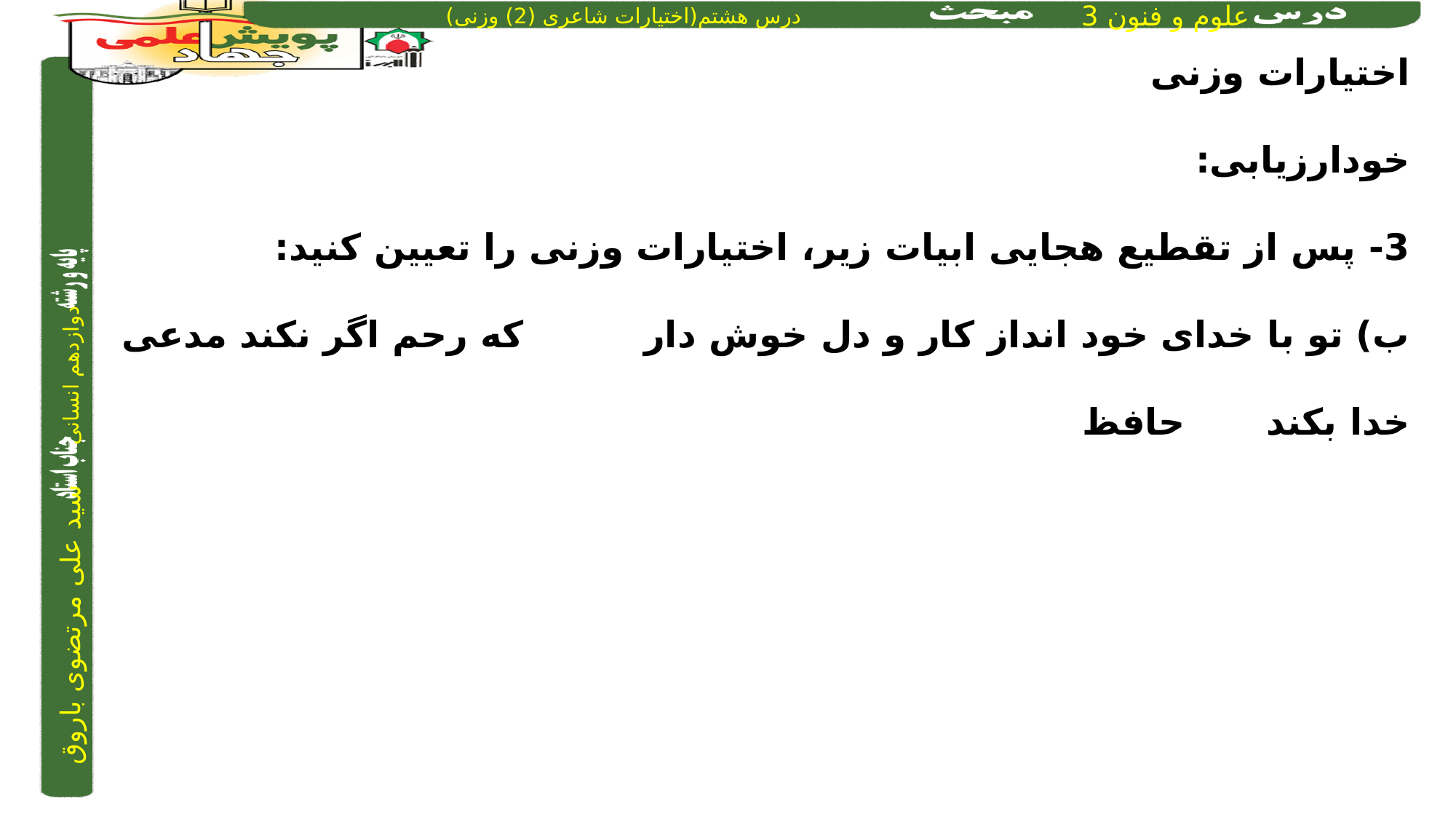

اختیارات وزنی
خودارزیابی:
3- پس از تقطیع هجایی ابیات زیر، اختیارات وزنی را تعیین کنید:
ب) تو با خدای خود انداز کار و دل خوش دار		 که رحم اگر نکند مدعی خدا بکند		حافظ